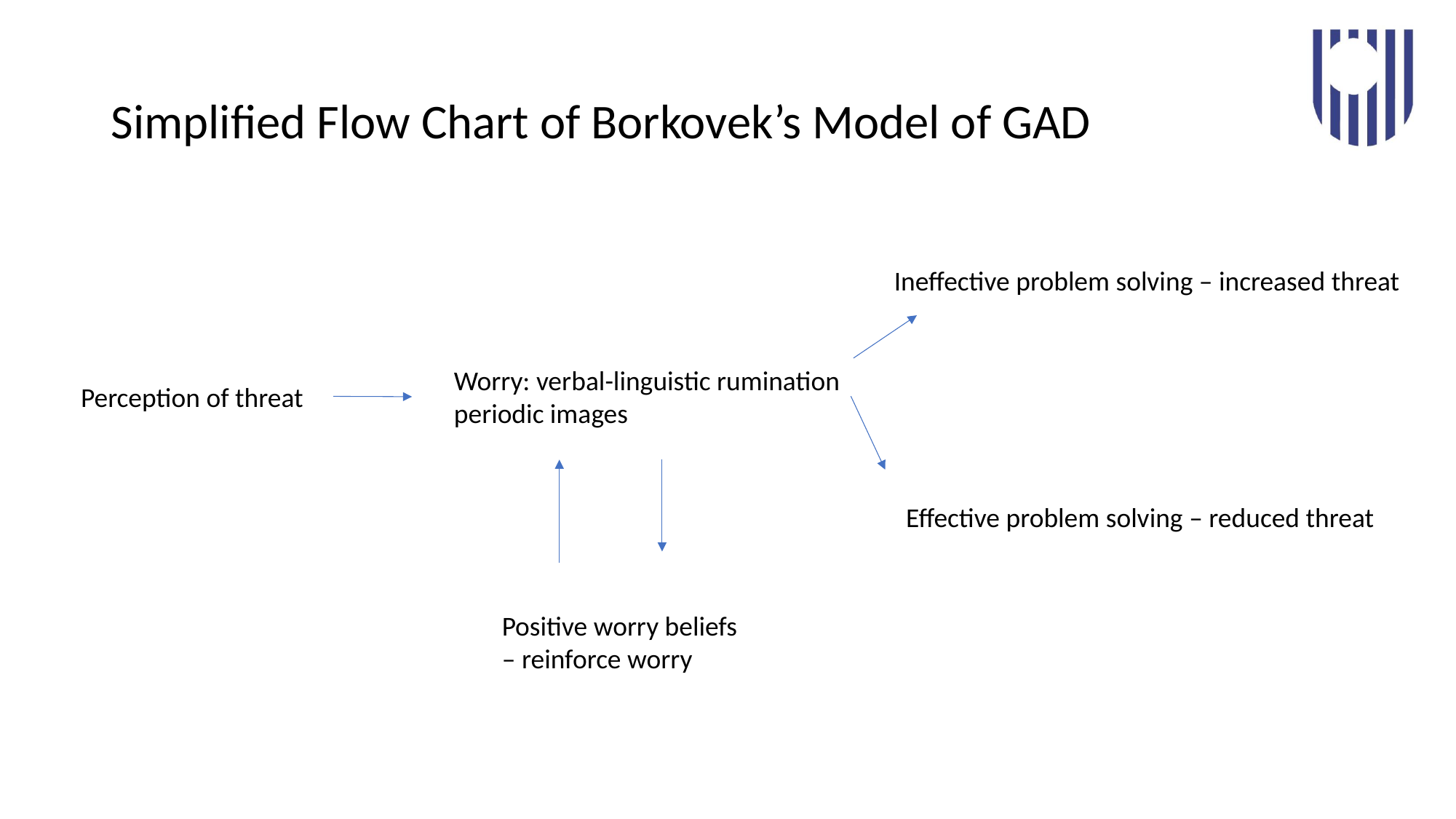

# Simplified Flow Chart of Borkovek’s Model of GAD
Ineffective problem solving – increased threat
Worry: verbal-linguistic rumination
periodic images
Perception of threat
Effective problem solving – reduced threat
Positive worry beliefs
– reinforce worry